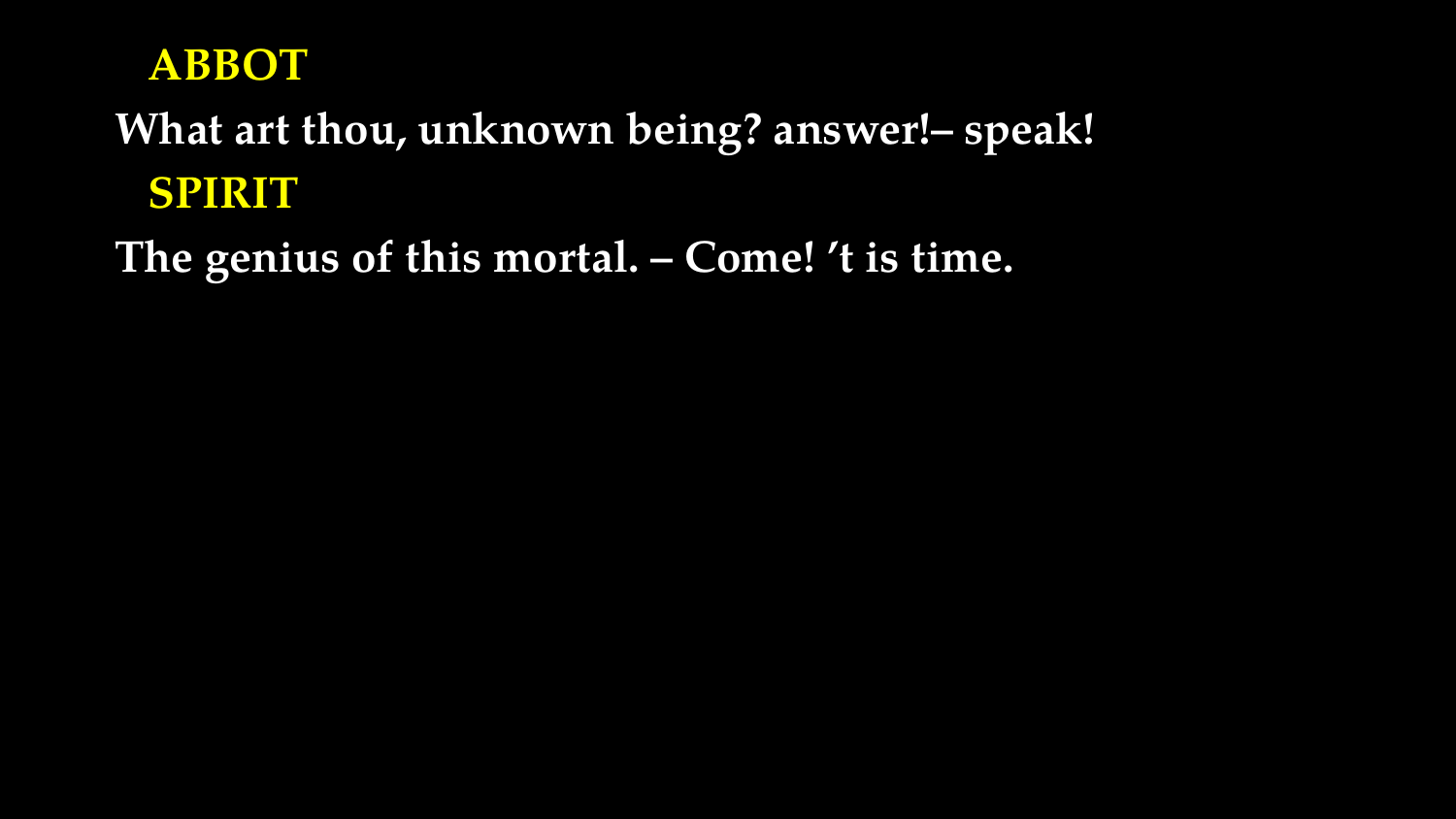

# ABBOT What art thou, unknown being? answer!– speak! SPIRIT The genius of this mortal. – Come! ’t is time.